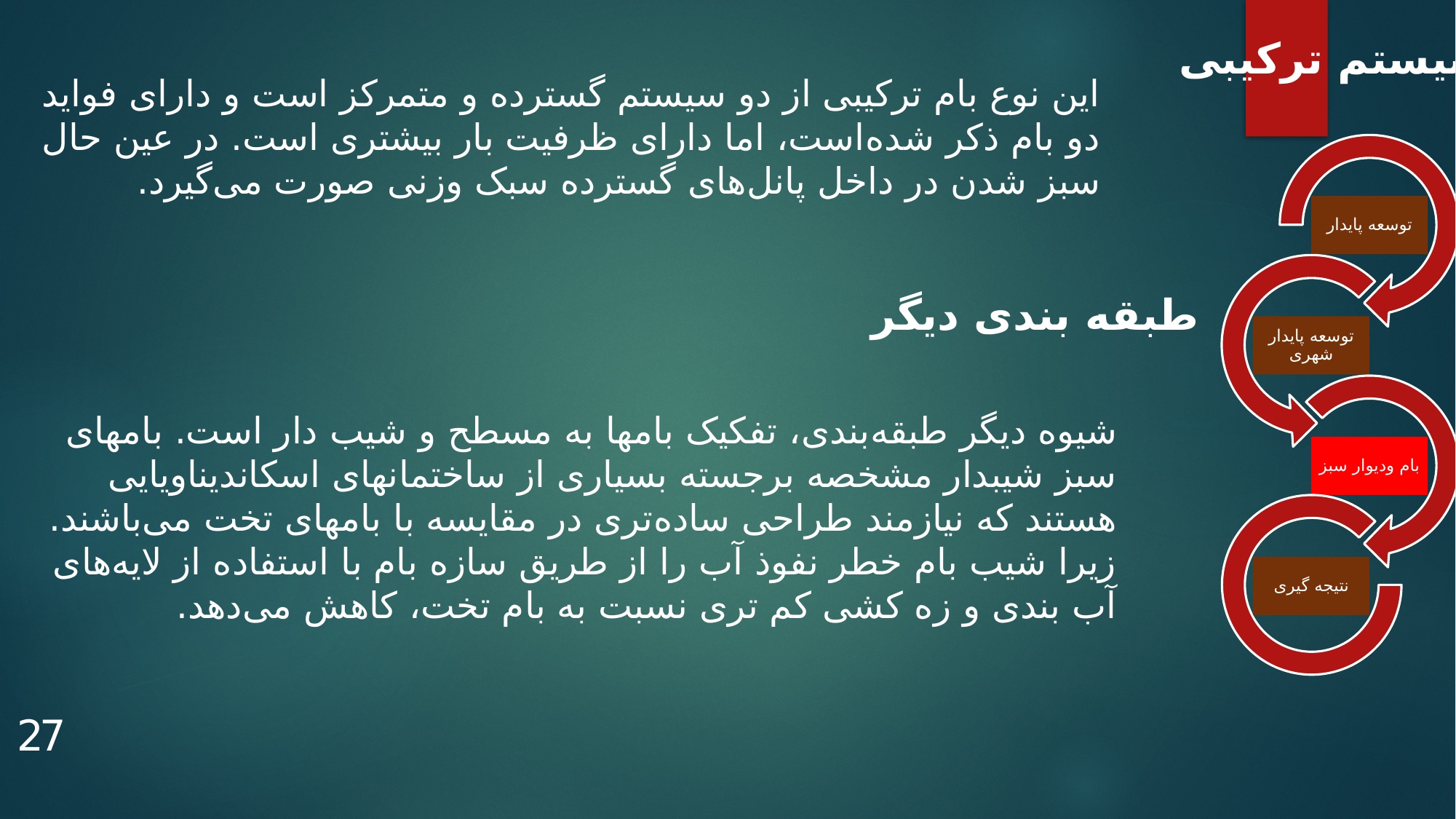

سیستم ترکیبی
این نوع بام ترکیبی از دو سیستم گسترده و متمرکز است و دارای فواید دو بام ذکر شده‌است، اما دارای ظرفیت بار بیشتری است. در عین حال سبز شدن در داخل پانل‌های گسترده سبک وزنی صورت می‌گیرد.
توسعه پایدار
توسعه پایدار شهری
بام ودیوار سبز
نتیجه گیری
طبقه بندی دیگر
شیوه دیگر طبقه‌بندی، تفکیک بامها به مسطح و شیب دار است. بامهای سبز شیبدار مشخصه برجسته بسیاری از ساختمانهای اسکاندیناویایی هستند که نیازمند طراحی ساده‌تری در مقایسه با بامهای تخت می‌باشند. زیرا شیب بام خطر نفوذ آب را از طریق سازه بام با استفاده از لایه‌های آب بندی و زه کشی کم تری نسبت به بام تخت، کاهش می‌دهد.
27